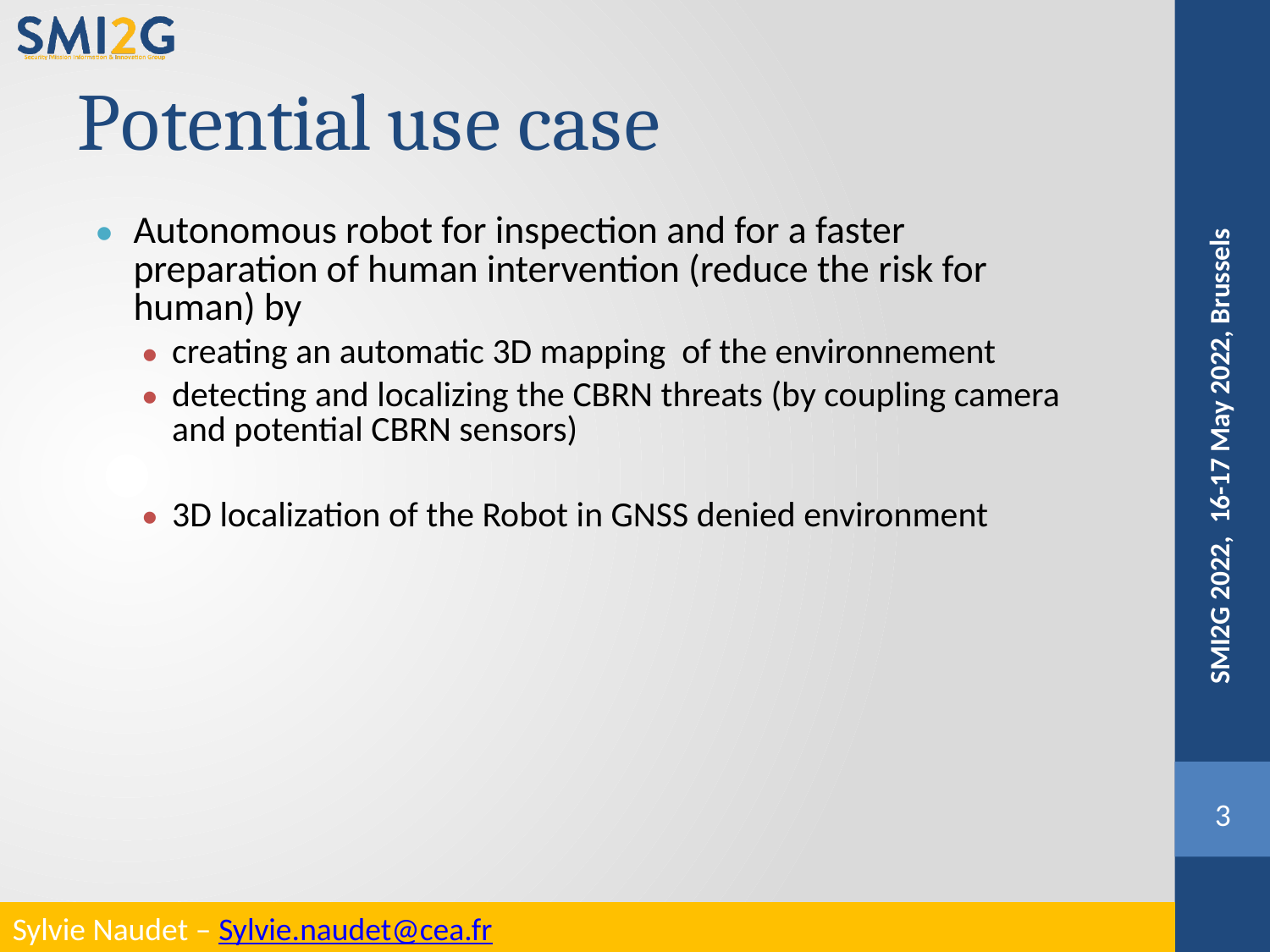

Potential use case

Autonomous robot for inspection and for a faster preparation of human intervention (reduce the risk for human) by
creating an automatic 3D mapping  of the environnement
detecting and localizing the CBRN threats (by coupling camera and potential CBRN sensors)

3D localization of the Robot in GNSS denied environment

SMI2G 2022,  16-17 May 2022, Brussels
3
Sylvie Naudet – Sylvie.naudet@cea.fr